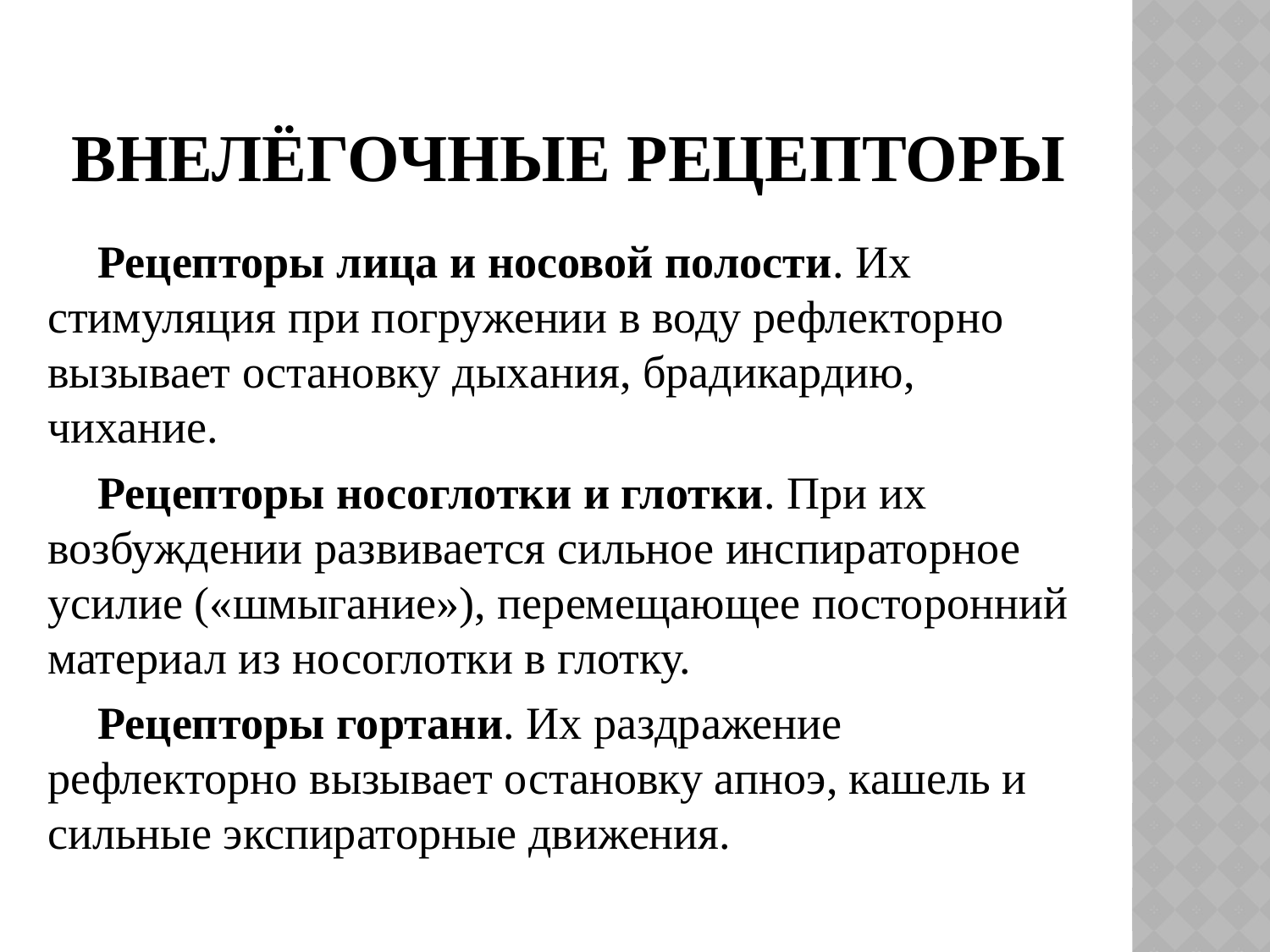

# Внелёгочные рецепторы
Рецепторы лица и носовой полости. Их стимуляция при погружении в воду рефлекторно вызывает остановку дыхания, брадикардию, чихание.
Рецепторы носоглотки и глотки. При их возбуждении развивается сильное инспираторное усилие («шмыгание»), перемещающее посторонний материал из носоглотки в глотку.
Рецепторы гортани. Их раздражение рефлекторно вызывает остановку апноэ, кашель и сильные экспираторные движения.